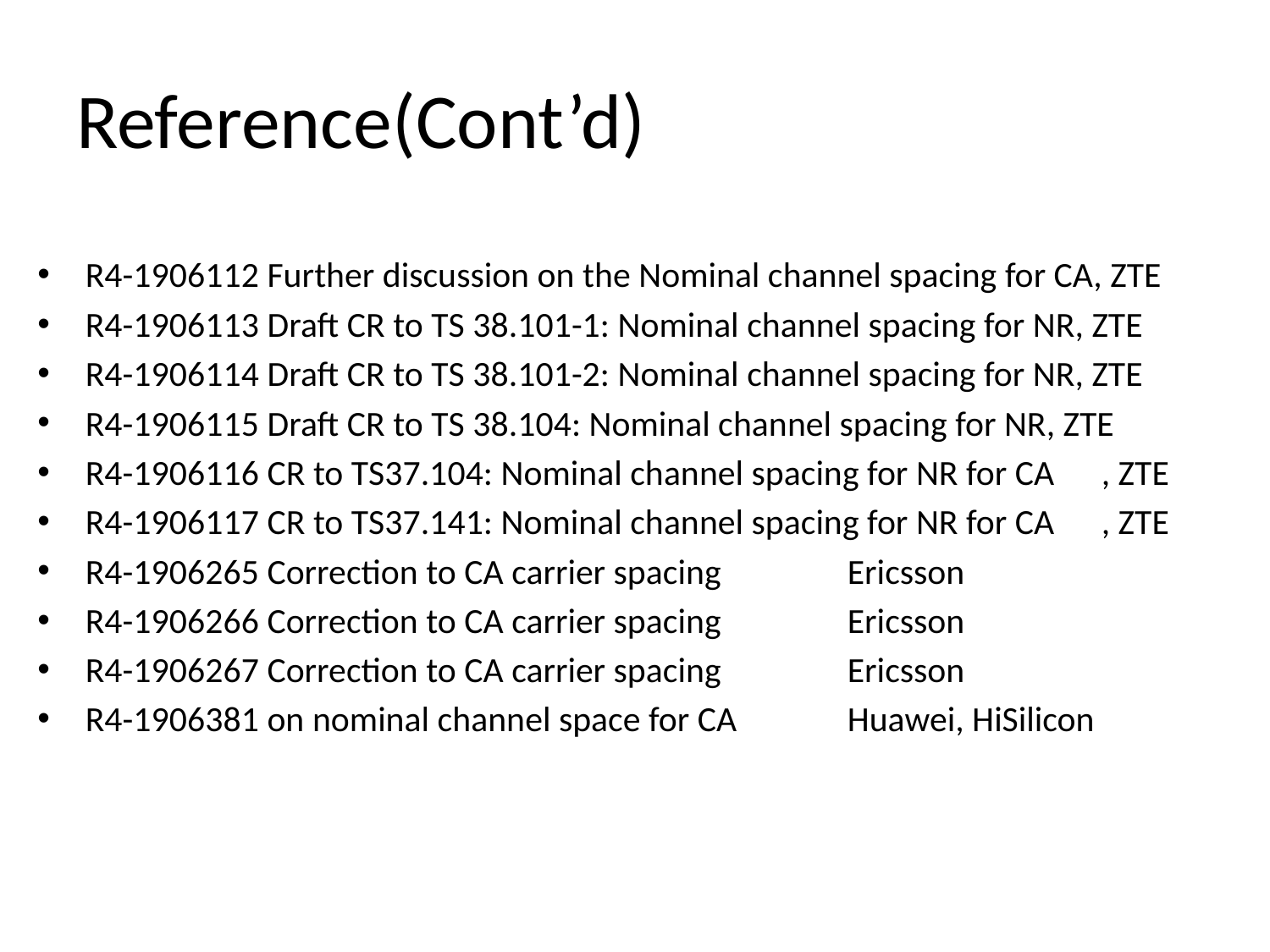

# Reference(Cont’d)
R4-1906112 Further discussion on the Nominal channel spacing for CA, ZTE
R4-1906113 Draft CR to TS 38.101-1: Nominal channel spacing for NR, ZTE
R4-1906114 Draft CR to TS 38.101-2: Nominal channel spacing for NR, ZTE
R4-1906115 Draft CR to TS 38.104: Nominal channel spacing for NR, ZTE
R4-1906116 CR to TS37.104: Nominal channel spacing for NR for CA	, ZTE
R4-1906117 CR to TS37.141: Nominal channel spacing for NR for CA	, ZTE
R4-1906265 Correction to CA carrier spacing	Ericsson
R4-1906266 Correction to CA carrier spacing	Ericsson
R4-1906267 Correction to CA carrier spacing	Ericsson
R4-1906381 on nominal channel space for CA	Huawei, HiSilicon